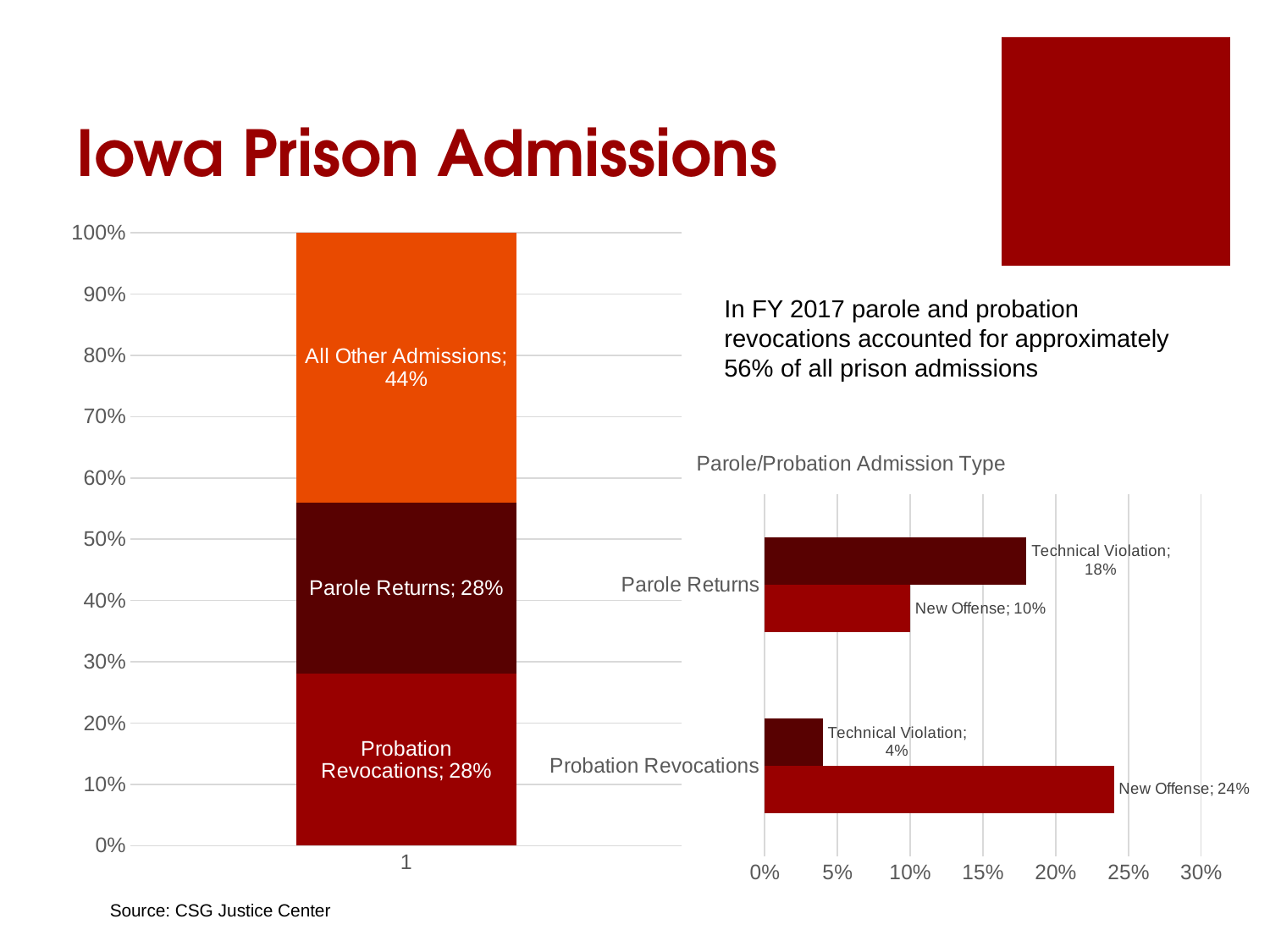

# Iowa Prison Admissions

### Chart

| Category | Probation Revocations | Parole Returns | All Other Admissions |
|---|---|---|---|
In FY 2017 parole and probation revocations accounted for approximately 56% of all prison admissions

### Chart: Parole/Probation Admission Type

| Category | New Offense | Technical Violation |
|---|---|---|
| Probation Revocations | 0.24 | 0.04 |
| Parole Returns | 0.1 | 0.18 |
Source: CSG Justice Center